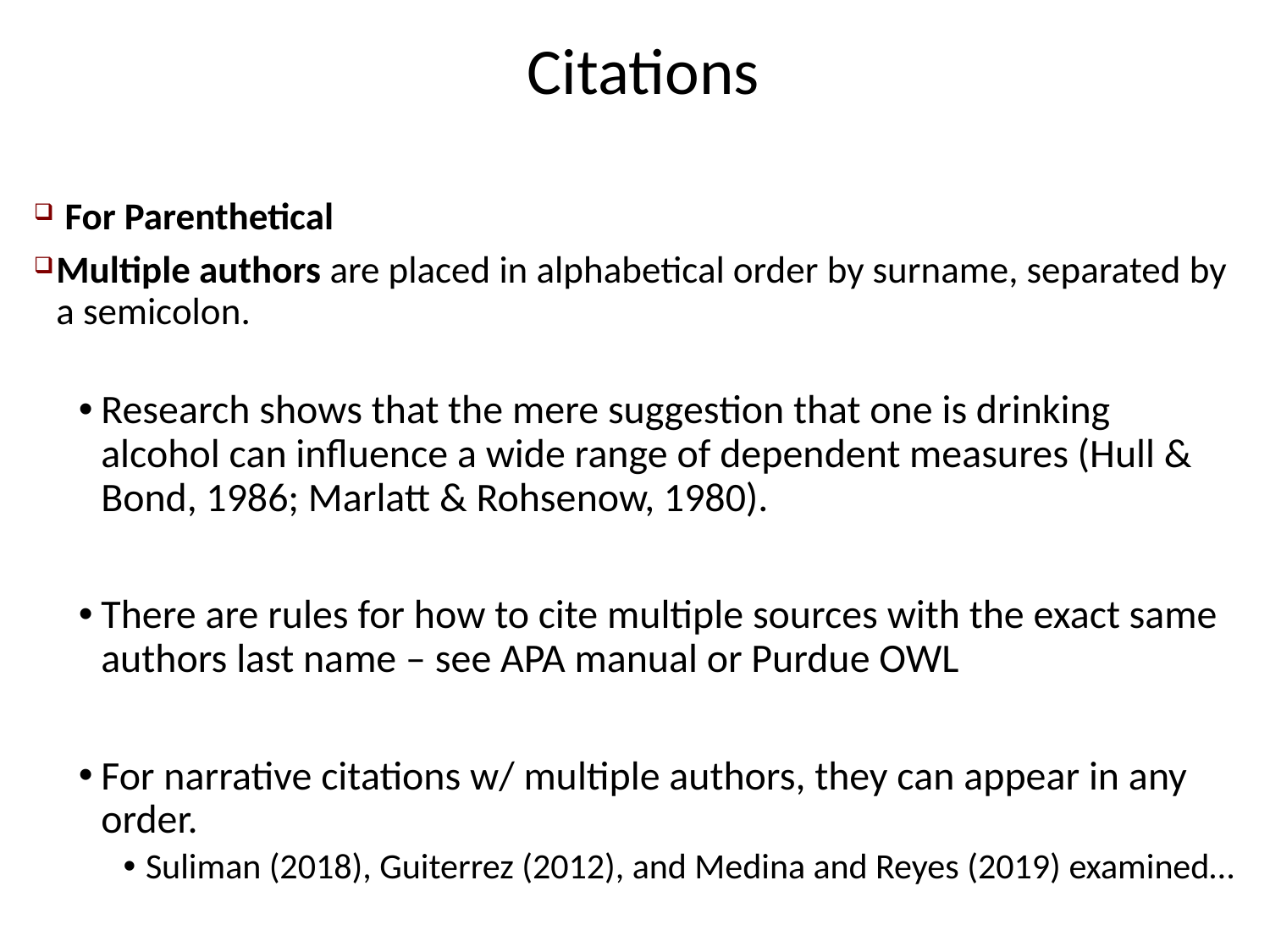

# Citations
 For Parenthetical
Multiple authors are placed in alphabetical order by surname, separated by a semicolon.

Research shows that the mere suggestion that one is drinking alcohol can influence a wide range of dependent measures (Hull & Bond, 1986; Marlatt & Rohsenow, 1980).

There are rules for how to cite multiple sources with the exact same authors last name – see APA manual or Purdue OWL

For narrative citations w/ multiple authors, they can appear in any order.
Suliman (2018), Guiterrez (2012), and Medina and Reyes (2019) examined…